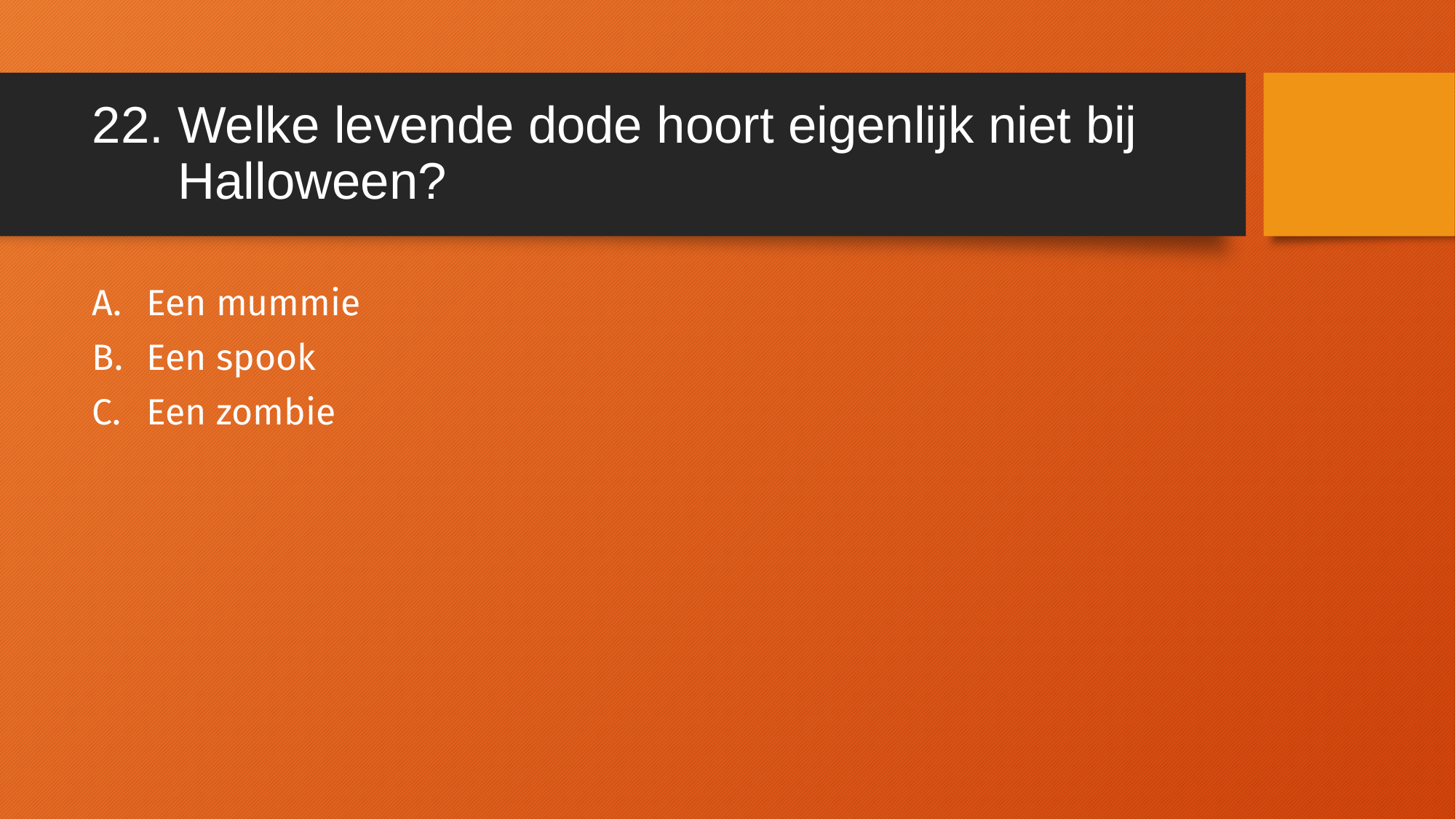

# 22. Welke levende dode hoort eigenlijk niet bij Halloween?
Een mummie
Een spook
Een zombie